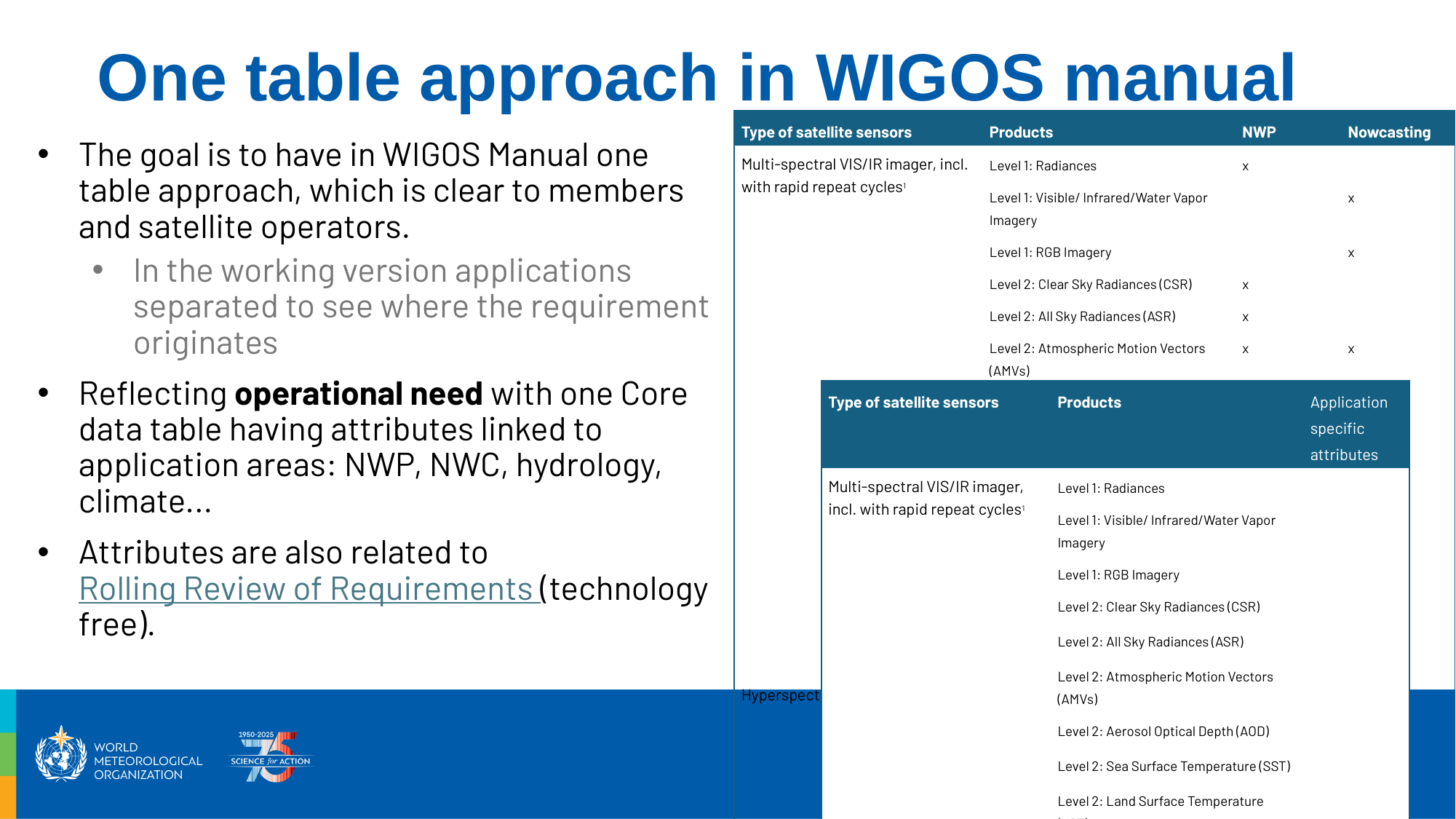

# One table approach in WIGOS manual
| Type of satellite sensors | Products | NWP | Nowcasting |
| --- | --- | --- | --- |
| Multi-spectral VIS/IR imager, incl. with rapid repeat cycles1 | Level 1: Radiances | x |  |
|  | Level 1: Visible/ Infrared/Water Vapor Imagery |  | x |
|  | Level 1: RGB Imagery |  | x |
|  | Level 2: Clear Sky Radiances (CSR) | x |  |
|  | Level 2: All Sky Radiances (ASR) | x |  |
|  | Level 2: Atmospheric Motion Vectors (AMVs) | x | x |
|  | Level 2: Aerosol Optical Depth (AOD) | x |  |
|  | Level 2: Sea Surface Temperature (SST) | x | x |
|  | Level 2: Land Surface Temperature (LST) | x | x |
|  | Level 2: Cloud Products2 |  | x |
|  | Level 2: Precipitation/Convective (Rain) Rate |  | x |
|  | Level 2: Convection Initiation and Monitoring Products3 |  | x |
|  | Level 2: Instability Products |  | x |
| Hyperspectral Infrared Sounder | Level 1: Radiances | x |  |
|  | Level 1: Imagery |  | x |
|  | Level 2: AMVs | x | x |
|  | Level 2: Vertical Temperature and Moisture Profiles |  | x |
| Lightning Mapper | Level 2: Lightning flash products | x | x |
The goal is to have in WIGOS Manual one table approach, which is clear to members and satellite operators.
In the working version applications separated to see where the requirement originates
Reflecting operational need with one Core data table having attributes linked to application areas: NWP, NWC, hydrology, climate...
Attributes are also related to Rolling Review of Requirements (technology free).
| Type of satellite sensors | Products | Application specific attributes |
| --- | --- | --- |
| Multi-spectral VIS/IR imager, incl. with rapid repeat cycles1 | Level 1: Radiances |  |
|  | Level 1: Visible/ Infrared/Water Vapor Imagery |  |
|  | Level 1: RGB Imagery |  |
|  | Level 2: Clear Sky Radiances (CSR) |  |
|  | Level 2: All Sky Radiances (ASR) |  |
|  | Level 2: Atmospheric Motion Vectors (AMVs) |  |
|  | Level 2: Aerosol Optical Depth (AOD) |  |
|  | Level 2: Sea Surface Temperature (SST) |  |
|  | Level 2: Land Surface Temperature (LST) |  |
|  | Level 2: Cloud Products2 |  |
|  | Level 2: Precipitation/Convective (Rain) Rate |  |
|  | Level 2: Convection Initiation and Monitoring Products3 |  |
|  | Level 2: Instability Products |  |
| Hyperspectral Infrared Sounder | Level 1: Radiances |  |
|  | Level 1: Imagery |  |
|  | Level 2: AMVs |  |
|  | Level 2: Vertical Temperature and Moisture Profiles |  |
| Lightning Mapper | Level 2: Lightning flash products | x |